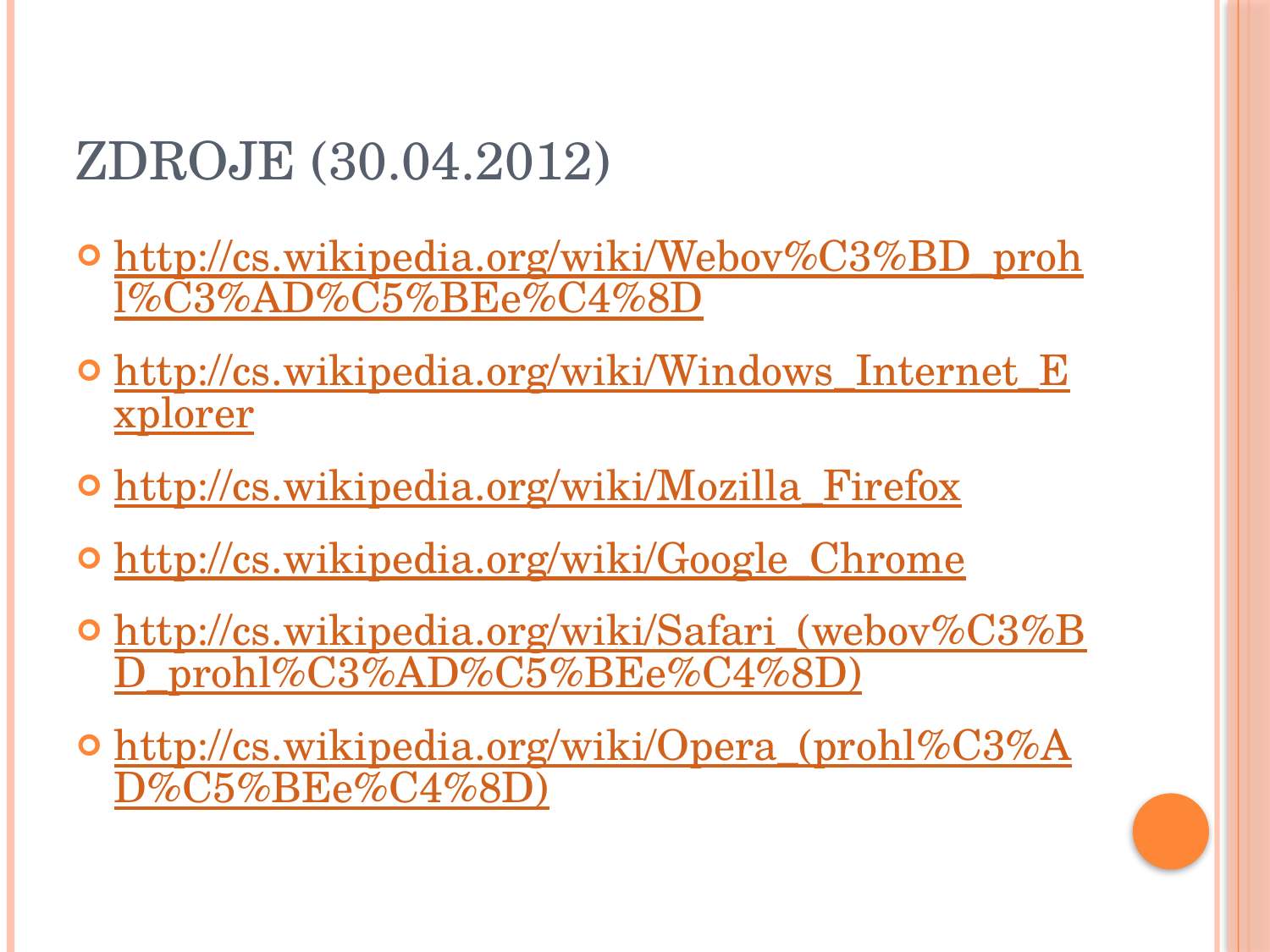

# Zdroje (30.04.2012)
http://cs.wikipedia.org/wiki/Webov%C3%BD_prohl%C3%AD%C5%BEe%C4%8D
http://cs.wikipedia.org/wiki/Windows_Internet_Explorer
http://cs.wikipedia.org/wiki/Mozilla_Firefox
http://cs.wikipedia.org/wiki/Google_Chrome
http://cs.wikipedia.org/wiki/Safari_(webov%C3%BD_prohl%C3%AD%C5%BEe%C4%8D)
http://cs.wikipedia.org/wiki/Opera_(prohl%C3%AD%C5%BEe%C4%8D)